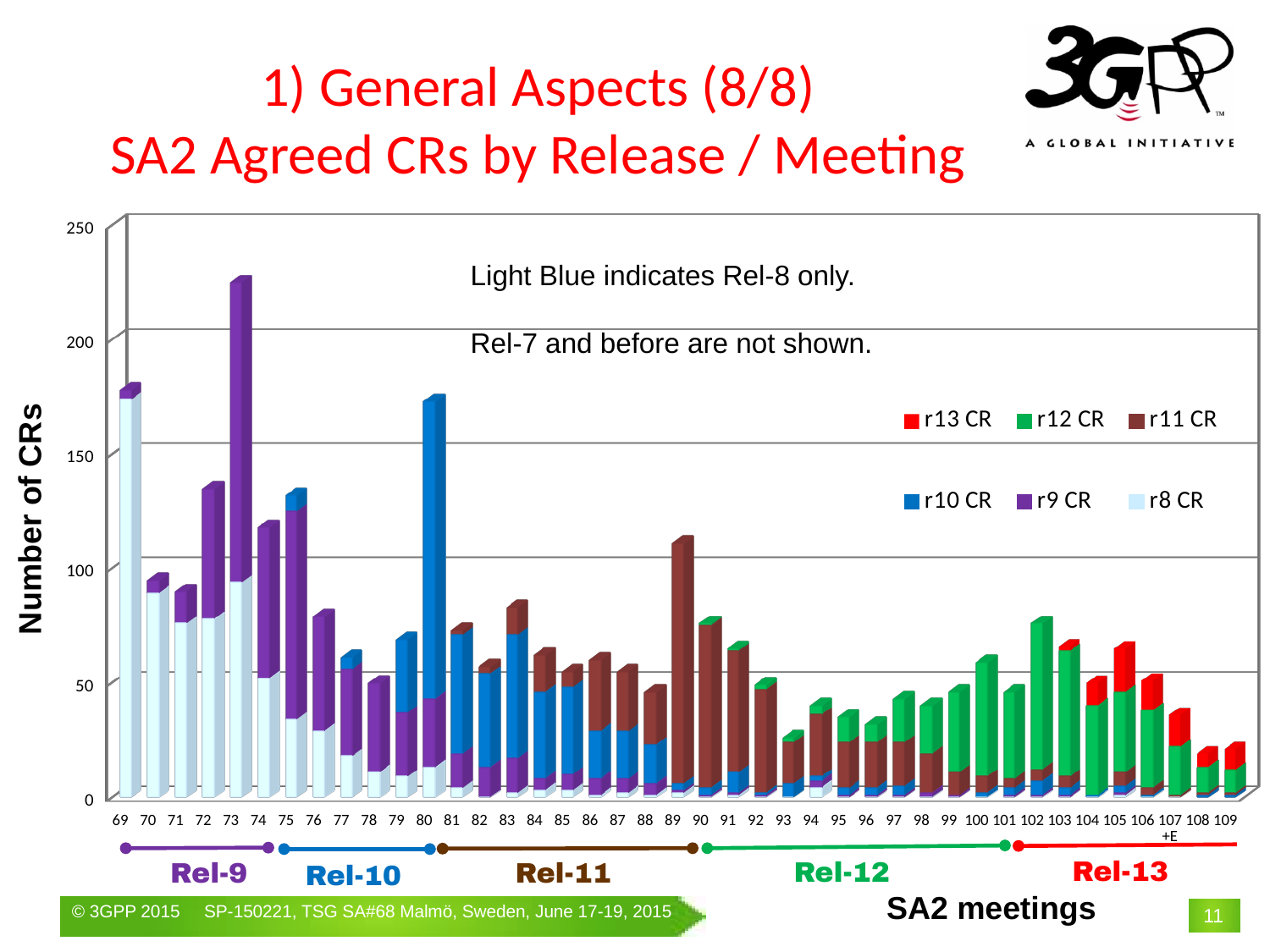

# 1) General Aspects (8/8) SA2 Agreed CRs by Release / Meeting

[unsupported chart]

Light Blue indicates Rel-8 only.
Rel-7 and before are not shown.
Number of CRs
Rel-13
Rel-12
Rel-9
Rel-11
Rel-10
SA2 meetings